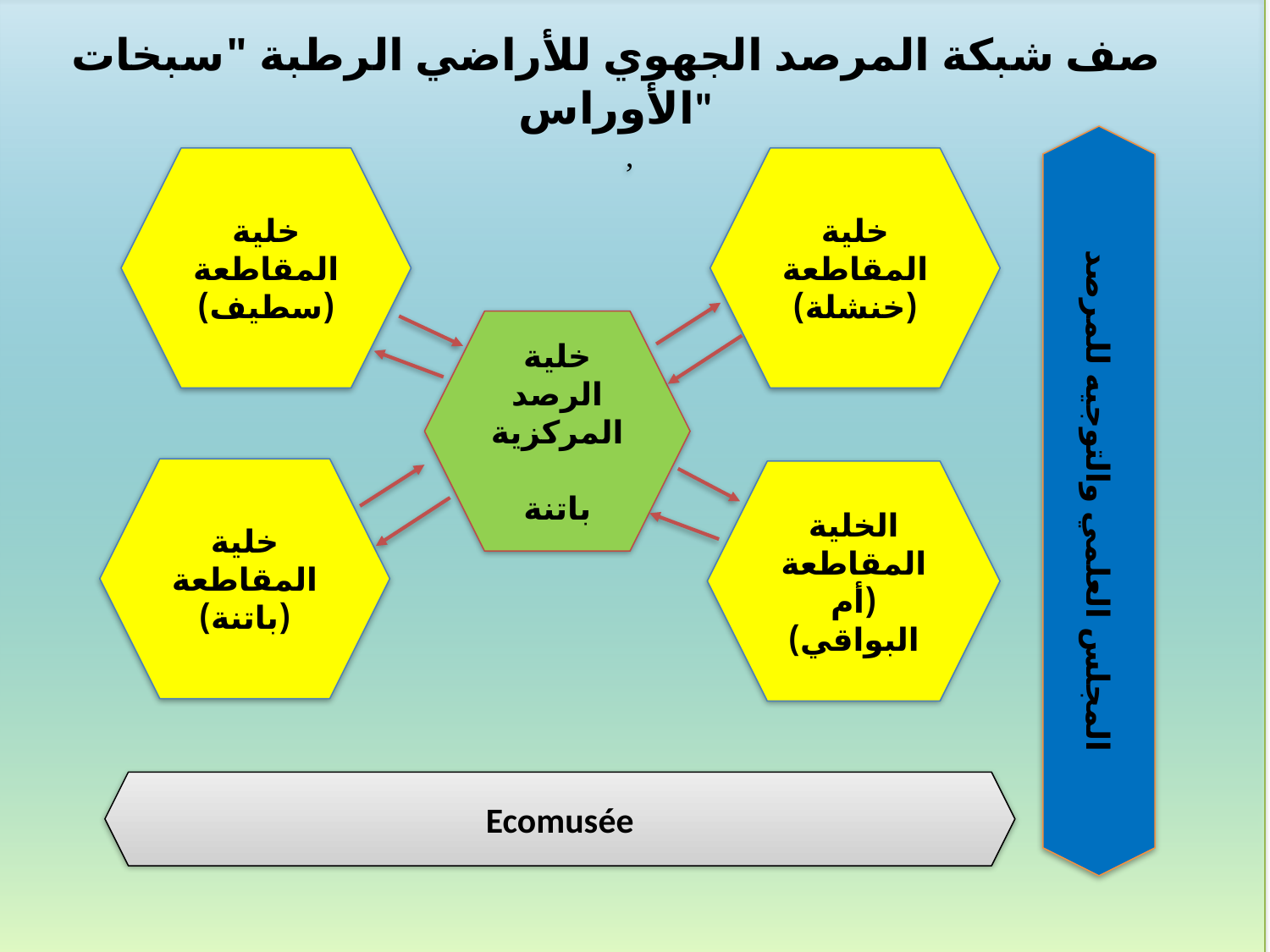

,
# صف شبكة المرصد الجهوي للأراضي الرطبة "سبخات الأوراس"
خلية المقاطعة (سطيف)
خلية المقاطعة (خنشلة)
خلية الرصد المركزية

باتنة
المجلس العلمي والتوجيه للمرصد
خلية المقاطعة (باتنة)
الخلية المقاطعة (أم البواقي)
Ecomusée